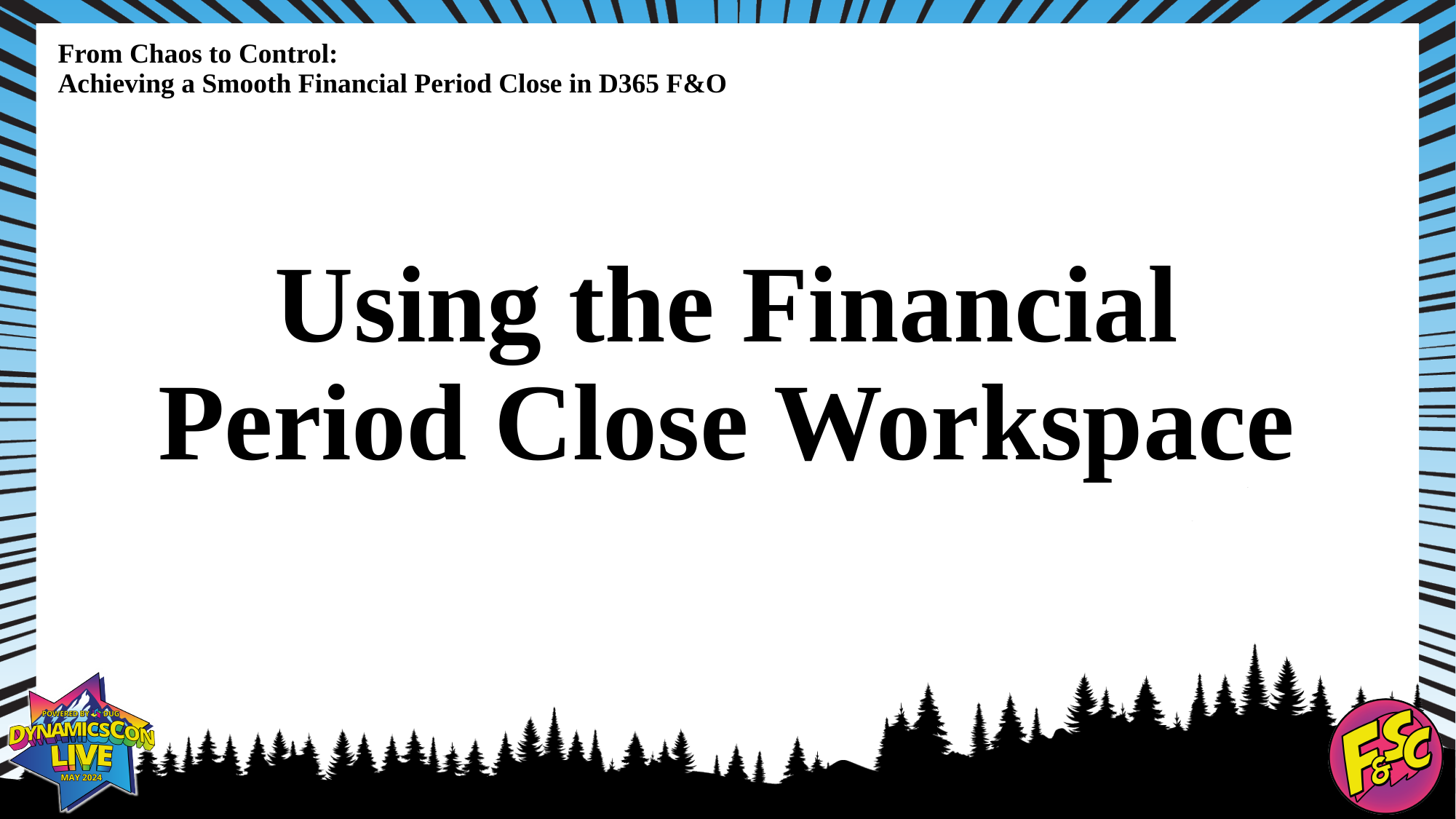

From Chaos to Control:
Achieving a Smooth Financial Period Close in D365 F&O
# Using the Financial Period Close Workspace